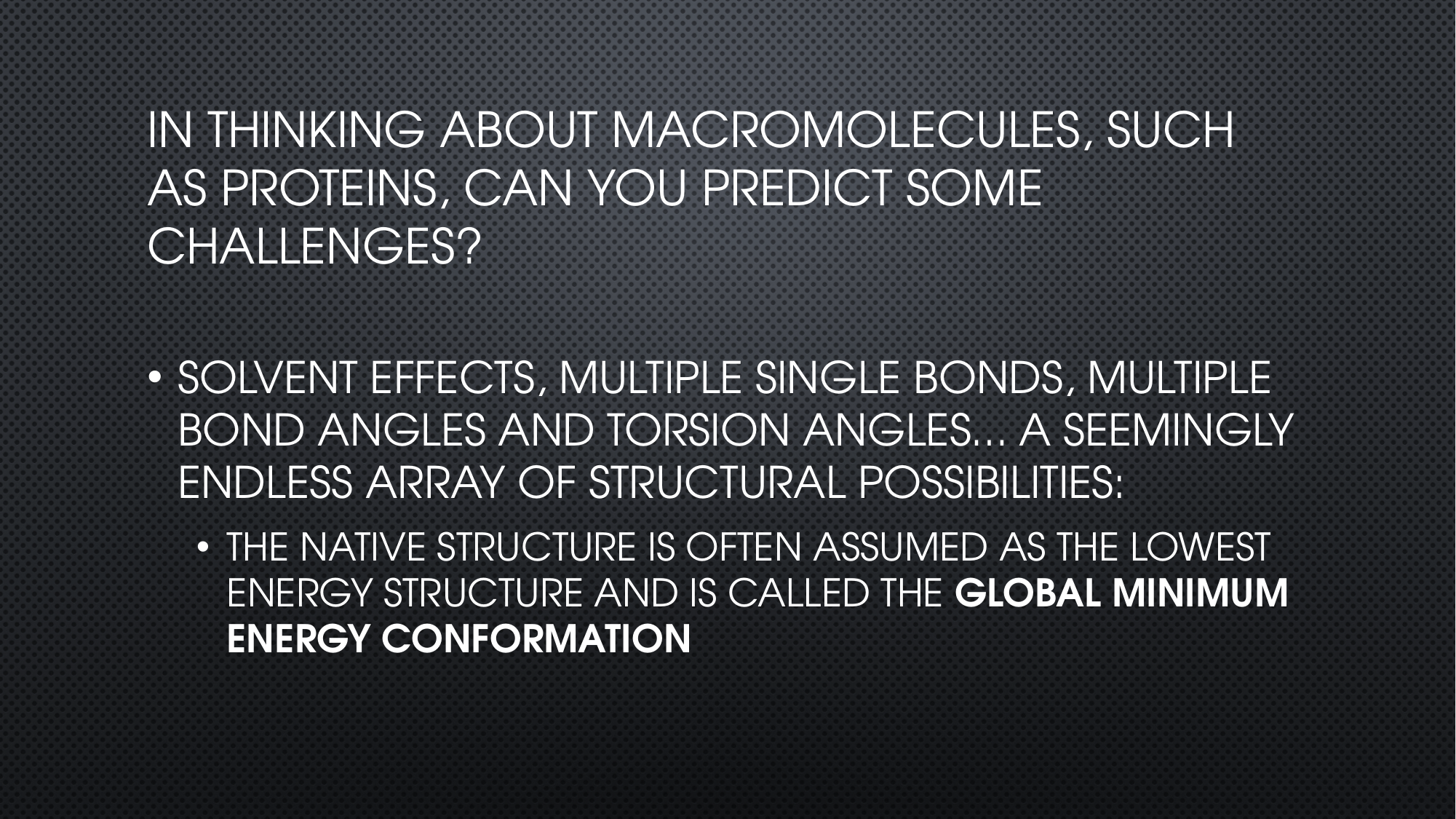

# In thinking about macromolecules, such as proteins, can you predict some challenges?
Solvent effects, multiple single bonds, multiple bond angles and torsion angles… a seemingly endless array of structural possibilities:
The native structure is often assumed as the lowest energy structure and is called the global minimum energy conformation